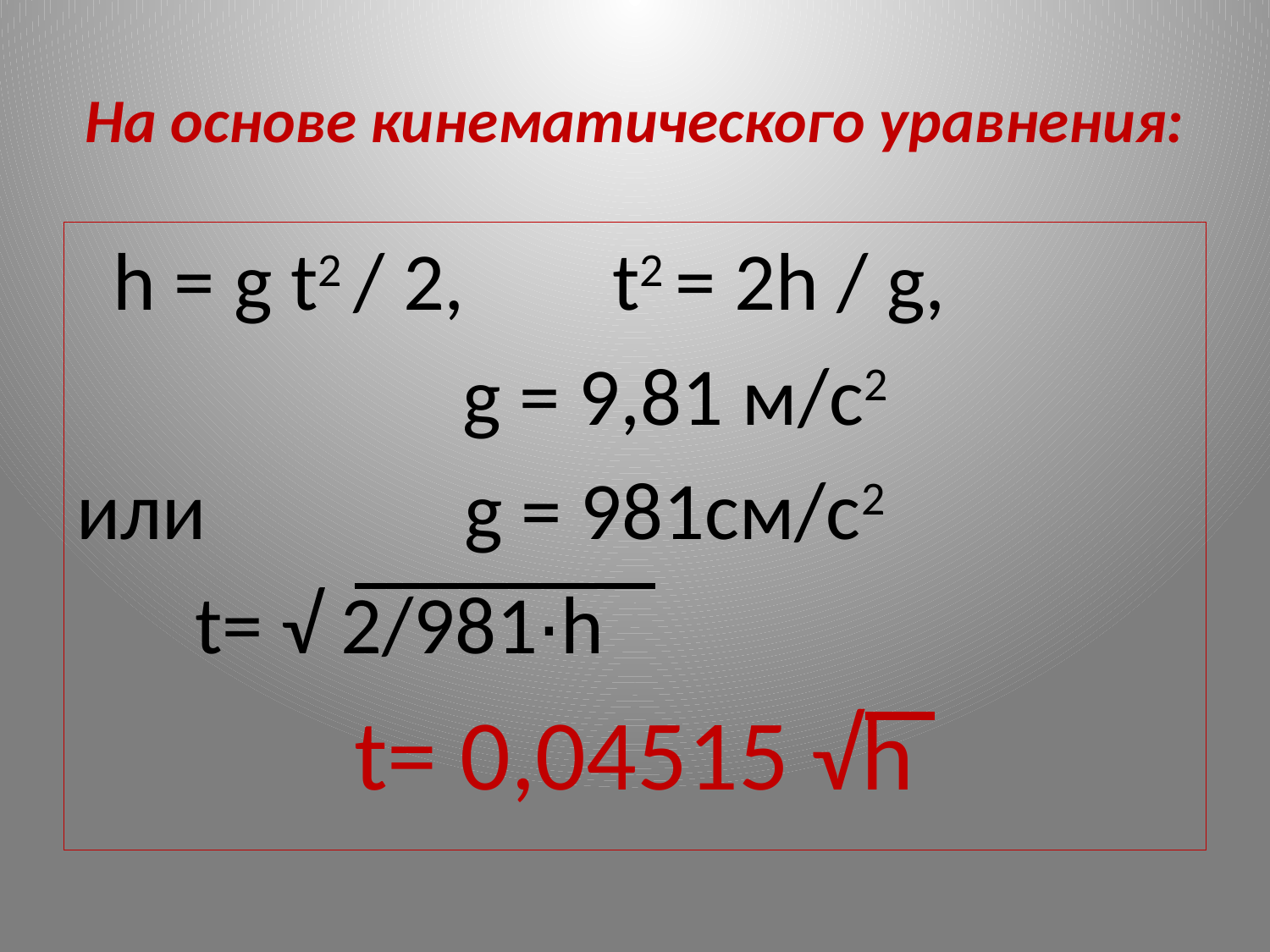

# На основе кинематического уравнения:
  h = g t2 / 2,        t2 = 2h / g,
                     g = 9,81 м/с2
или              g = 981см/с2
           t= √ 2/981∙h
t= 0,04515 √h